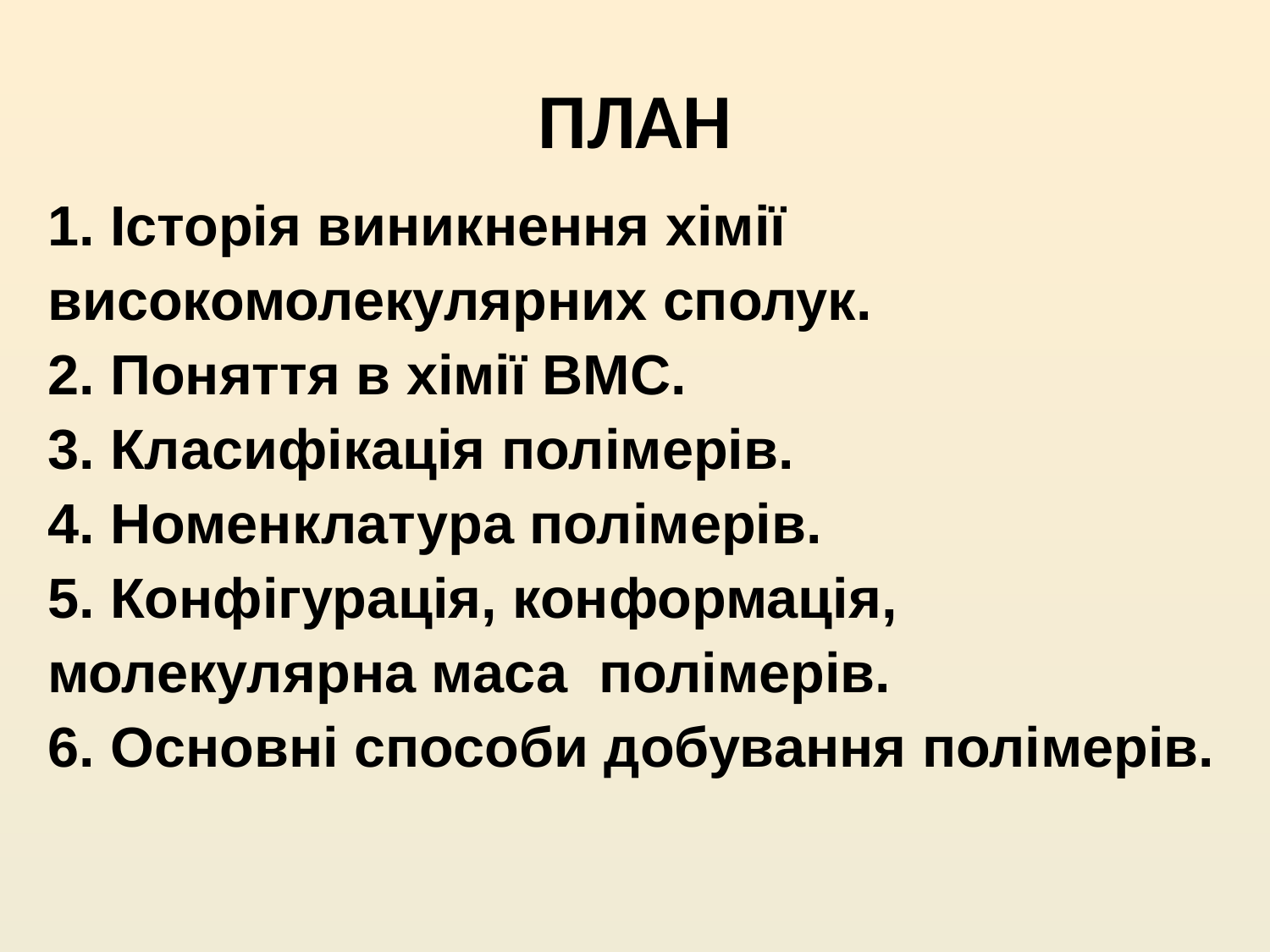

# ПЛАН
 Історія виникнення хімії високомолекулярних сполук.
 Поняття в хімії ВМС.
 Класифікація полімерів.
 Номенклатура полімерів.
 Конфігурація, конформація, молекулярна маса  полімерів.
 Основні способи добування полімерів.